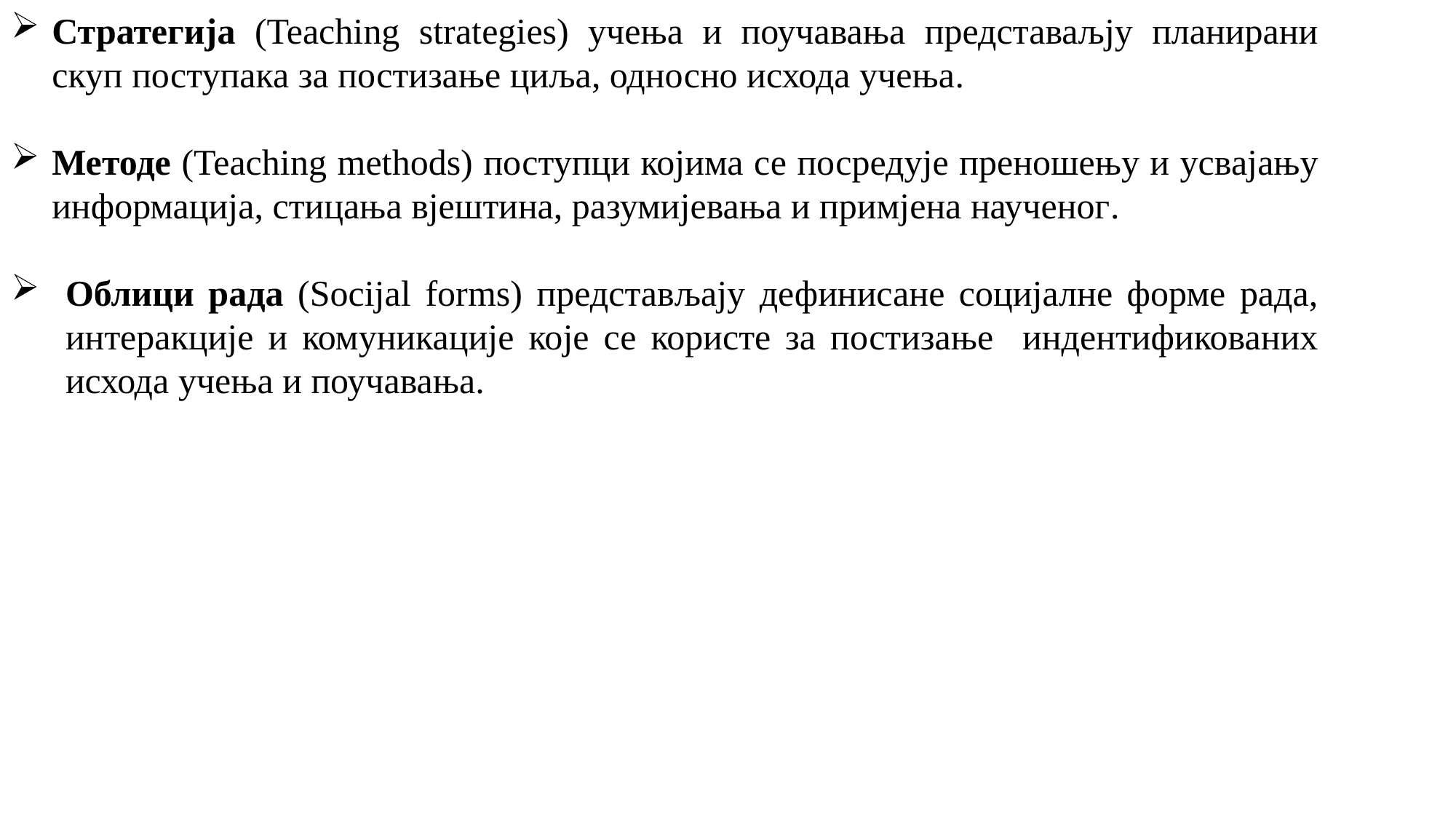

Стратегија (Teaching strategies) учења и поучавања представаљју планирани скуп поступака за постизање циља, односно исхода учења.

Методе (Teaching methods) поступци којима се посредује преношењу и усвајању информација, стицања вјештина, разумијевања и примјена наученог.

Облици рада (Socijal forms) представљају дефинисане социјалне форме рада, интеракције и комуникације које се користе за постизање  индентификованих исхода учења и поучавања.